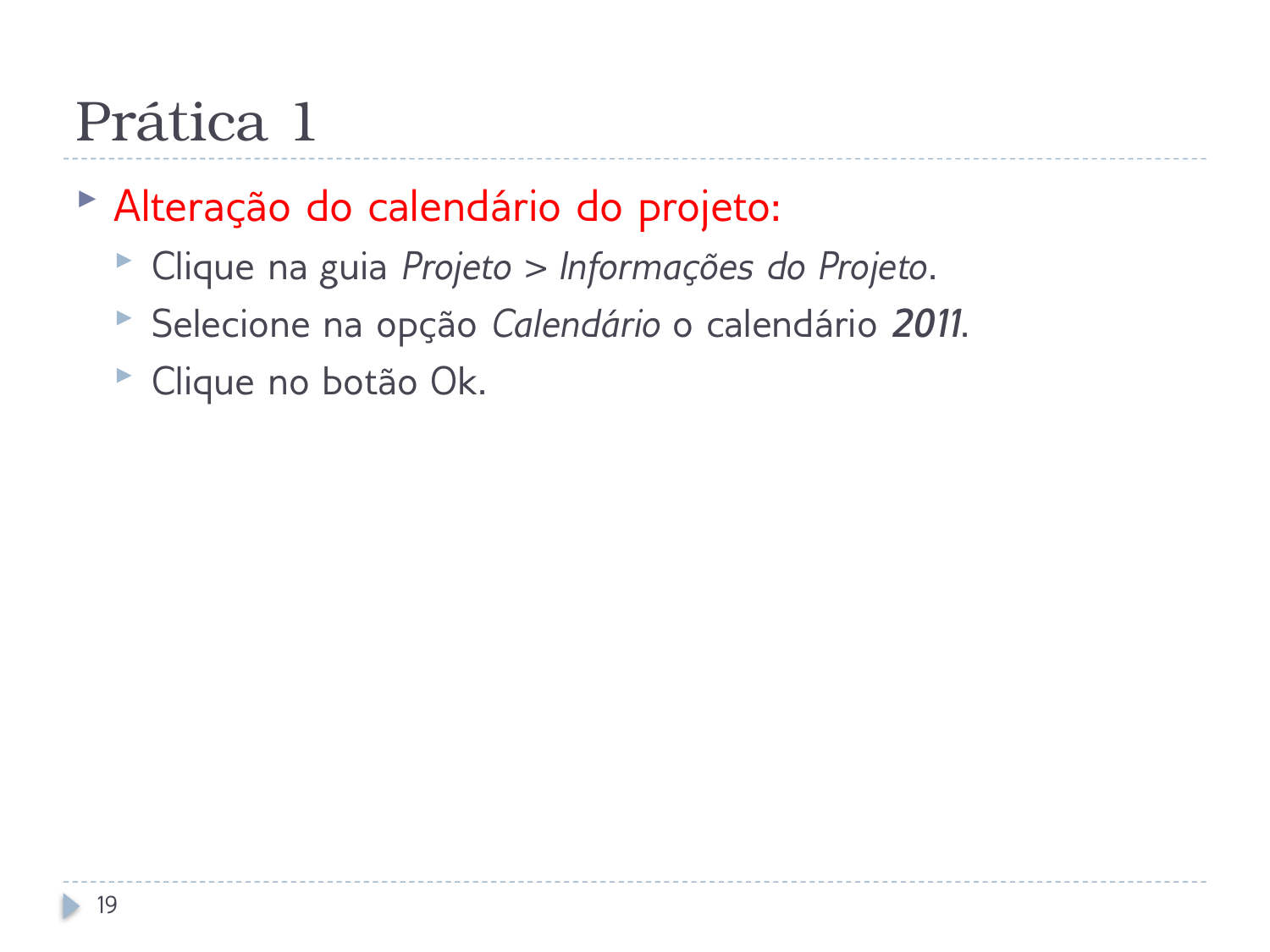

# Prática 1
Alteração do calendário do projeto:
Clique na guia Projeto > Informações do Projeto.
Selecione na opção Calendário o calendário 2011.
Clique no botão Ok.

19